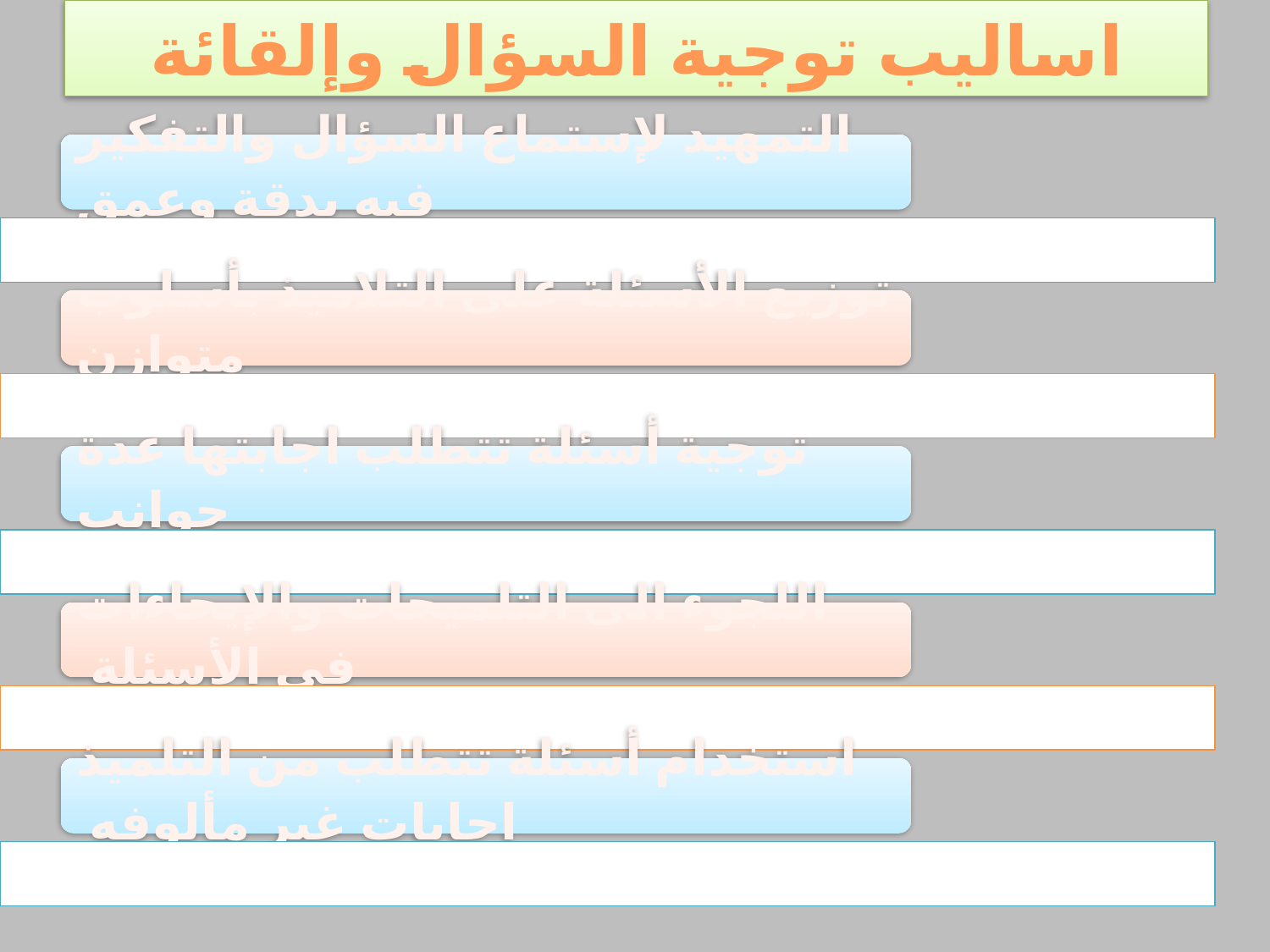

# اساليب توجية السؤال وإلقائة
استخدام أسئلة تتطلب من التلميذ اجابات غير مألوفه
توجية أسئلة تتطلب اجابتها عدة جوانب